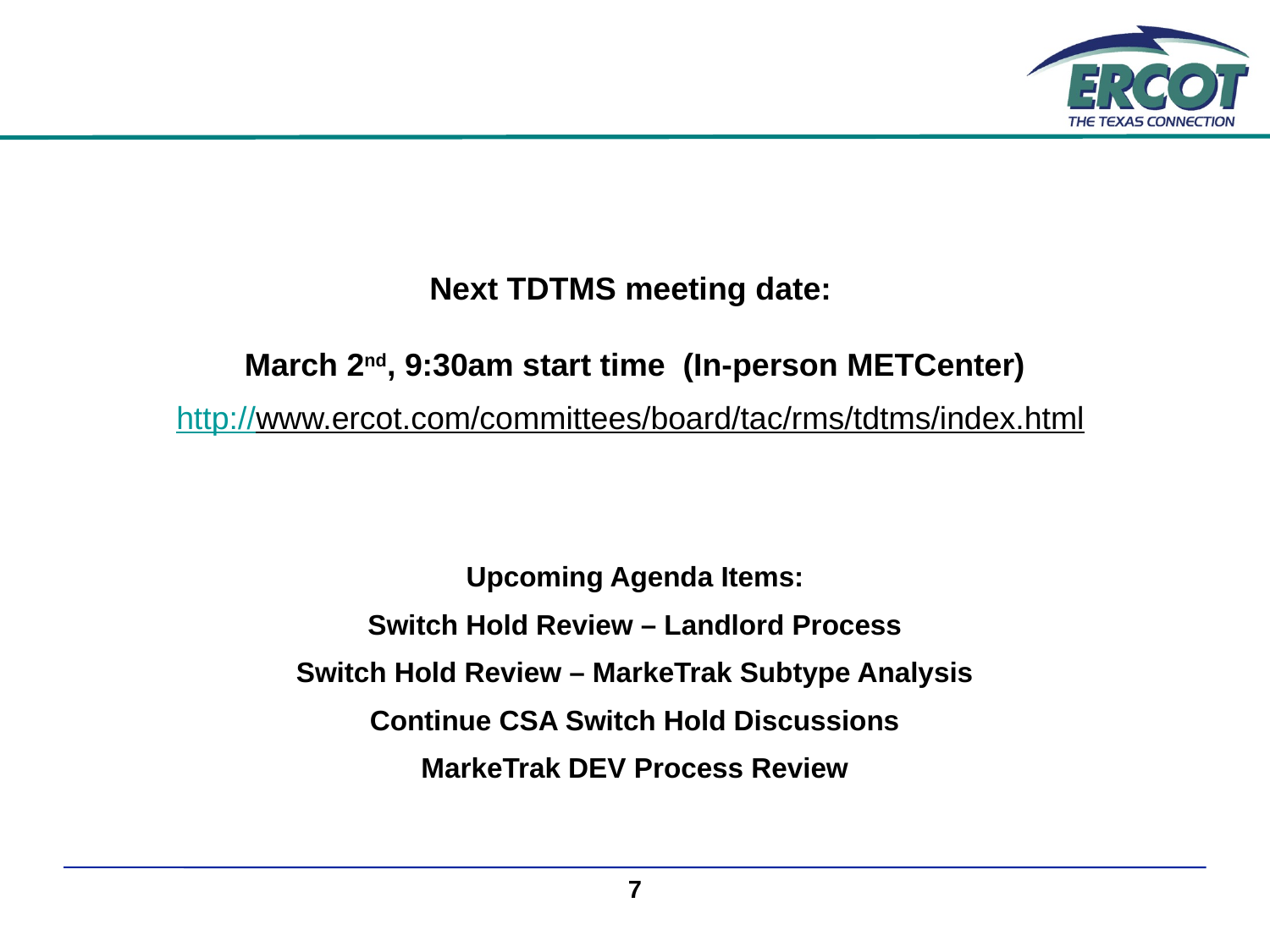

Next TDTMS meeting date:
March 2nd, 9:30am start time  (In-person METCenter)

Upcoming Agenda Items:
Switch Hold Review – Landlord Process
Switch Hold Review – MarkeTrak Subtype Analysis
Continue CSA Switch Hold Discussions
MarkeTrak DEV Process Review
http://www.ercot.com/committees/board/tac/rms/tdtms/index.html

7